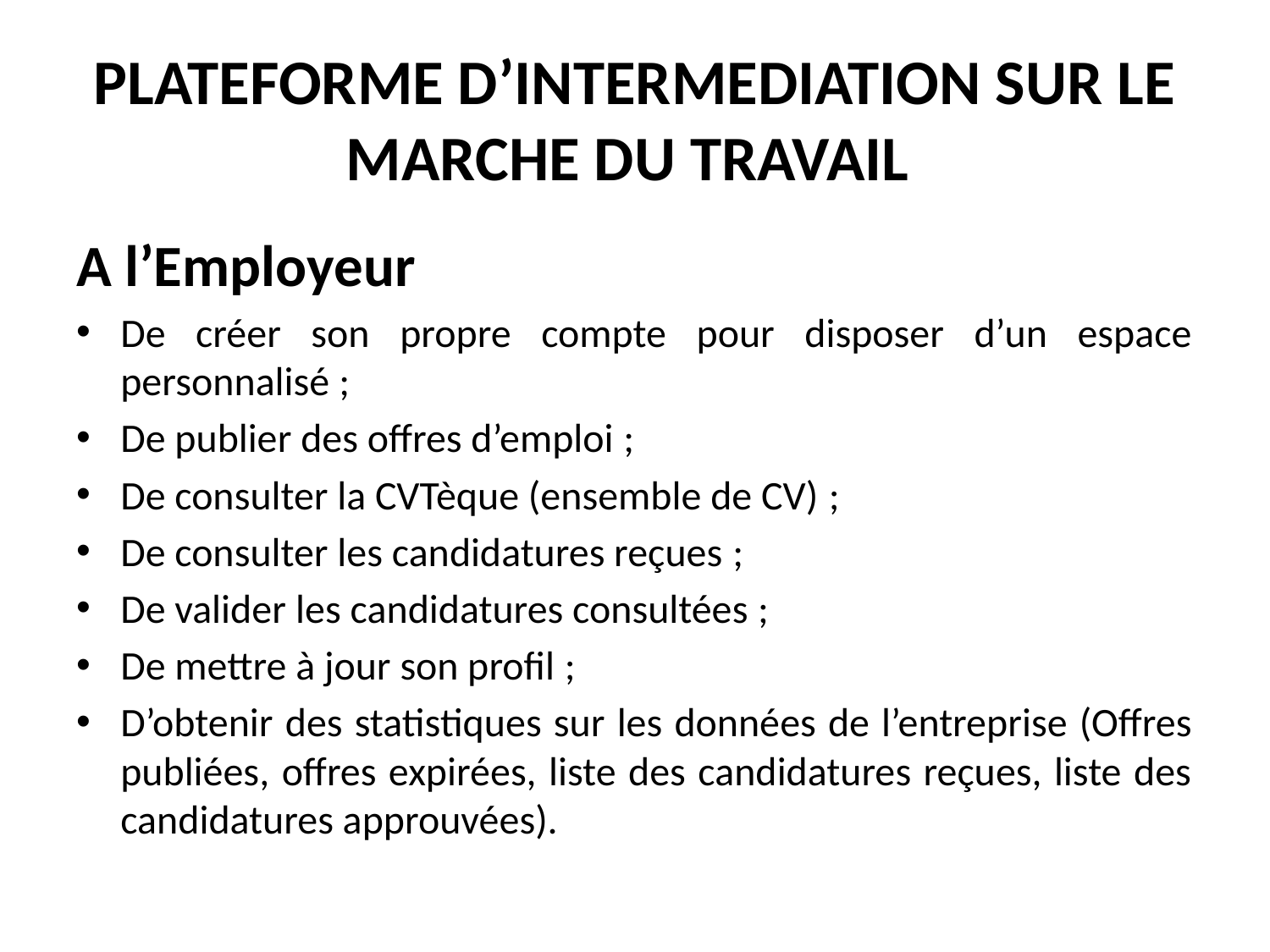

# PLATEFORME D’INTERMEDIATION SUR LE MARCHE DU TRAVAIL
A l’Employeur
De créer son propre compte pour disposer d’un espace personnalisé ;
De publier des offres d’emploi ;
De consulter la CVTèque (ensemble de CV) ;
De consulter les candidatures reçues ;
De valider les candidatures consultées ;
De mettre à jour son profil ;
D’obtenir des statistiques sur les données de l’entreprise (Offres publiées, offres expirées, liste des candidatures reçues, liste des candidatures approuvées).